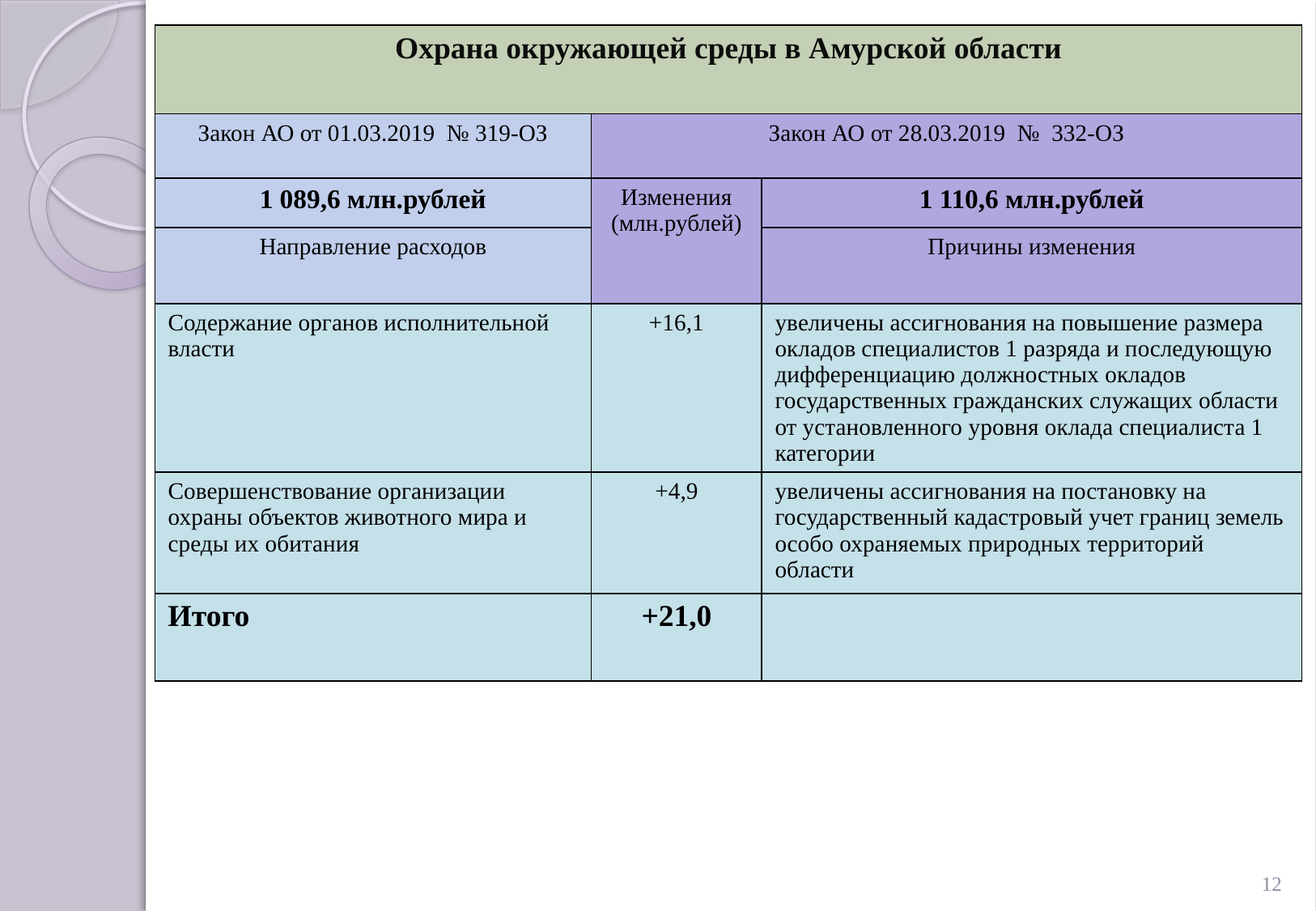

| Охрана окружающей среды в Амурской области |  |  |
| --- | --- | --- |
| Закон АО от 01.03.2019 № 319-ОЗ | Закон АО от 28.03.2019 № 332-ОЗ |  |
| 1 089,6 млн.рублей | Изменения (млн.рублей) | 1 110,6 млн.рублей |
| Направление расходов |  | Причины изменения |
| Содержание органов исполнительной власти | +16,1 | увеличены ассигнования на повышение размера окладов специалистов 1 разряда и последующую дифференциацию должностных окладов государственных гражданских служащих области от установленного уровня оклада специалиста 1 категории |
| Совершенствование организации охраны объектов животного мира и среды их обитания | +4,9 | увеличены ассигнования на постановку на государственный кадастровый учет границ земель особо охраняемых природных территорий области |
| Итого | +21,0 |  |
12